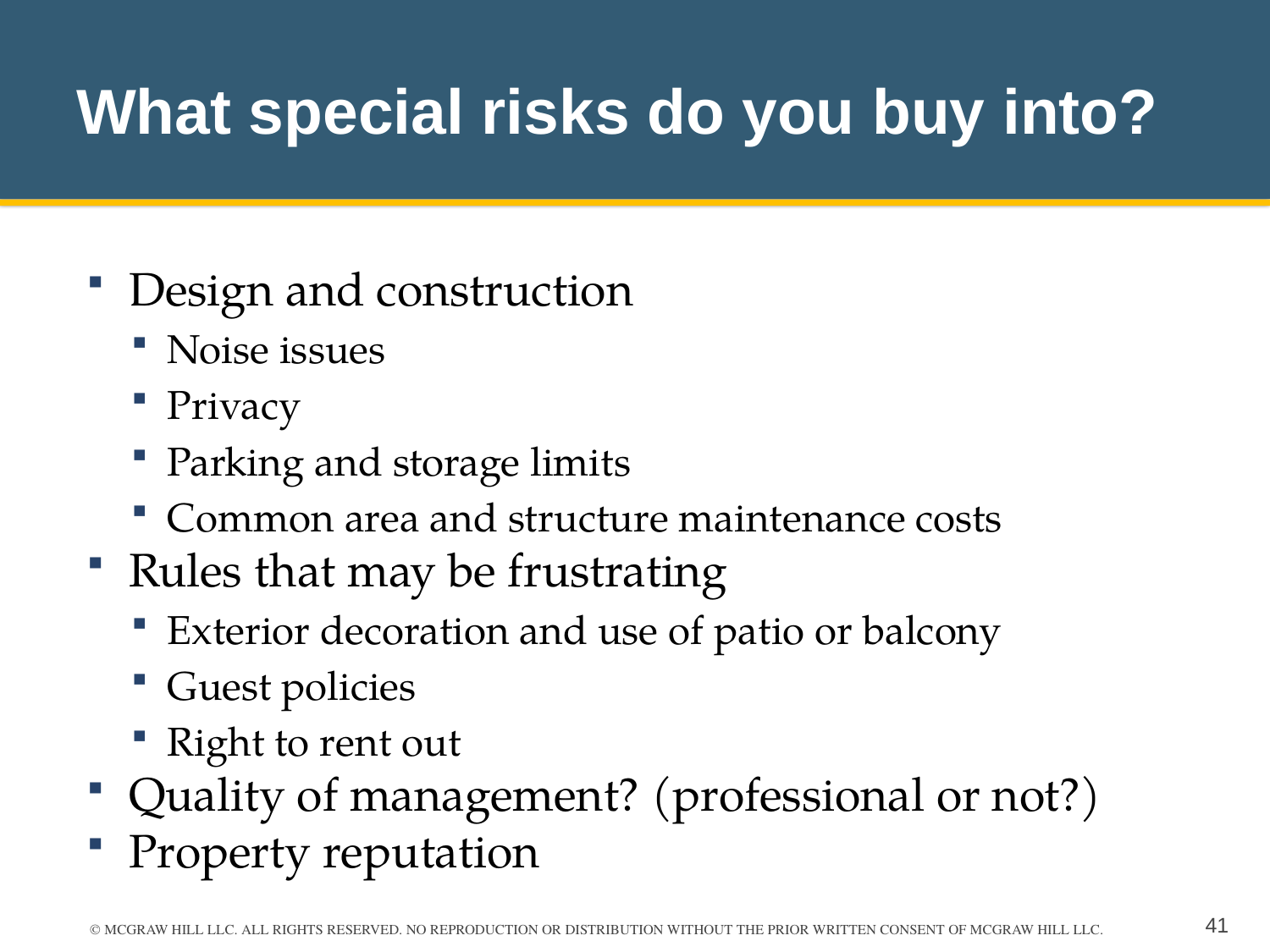

# What special risks do you buy into?
Design and construction
Noise issues
Privacy
Parking and storage limits
Common area and structure maintenance costs
Rules that may be frustrating
Exterior decoration and use of patio or balcony
Guest policies
Right to rent out
Quality of management? (professional or not?)
Property reputation
© MCGRAW HILL LLC. ALL RIGHTS RESERVED. NO REPRODUCTION OR DISTRIBUTION WITHOUT THE PRIOR WRITTEN CONSENT OF MCGRAW HILL LLC.
41